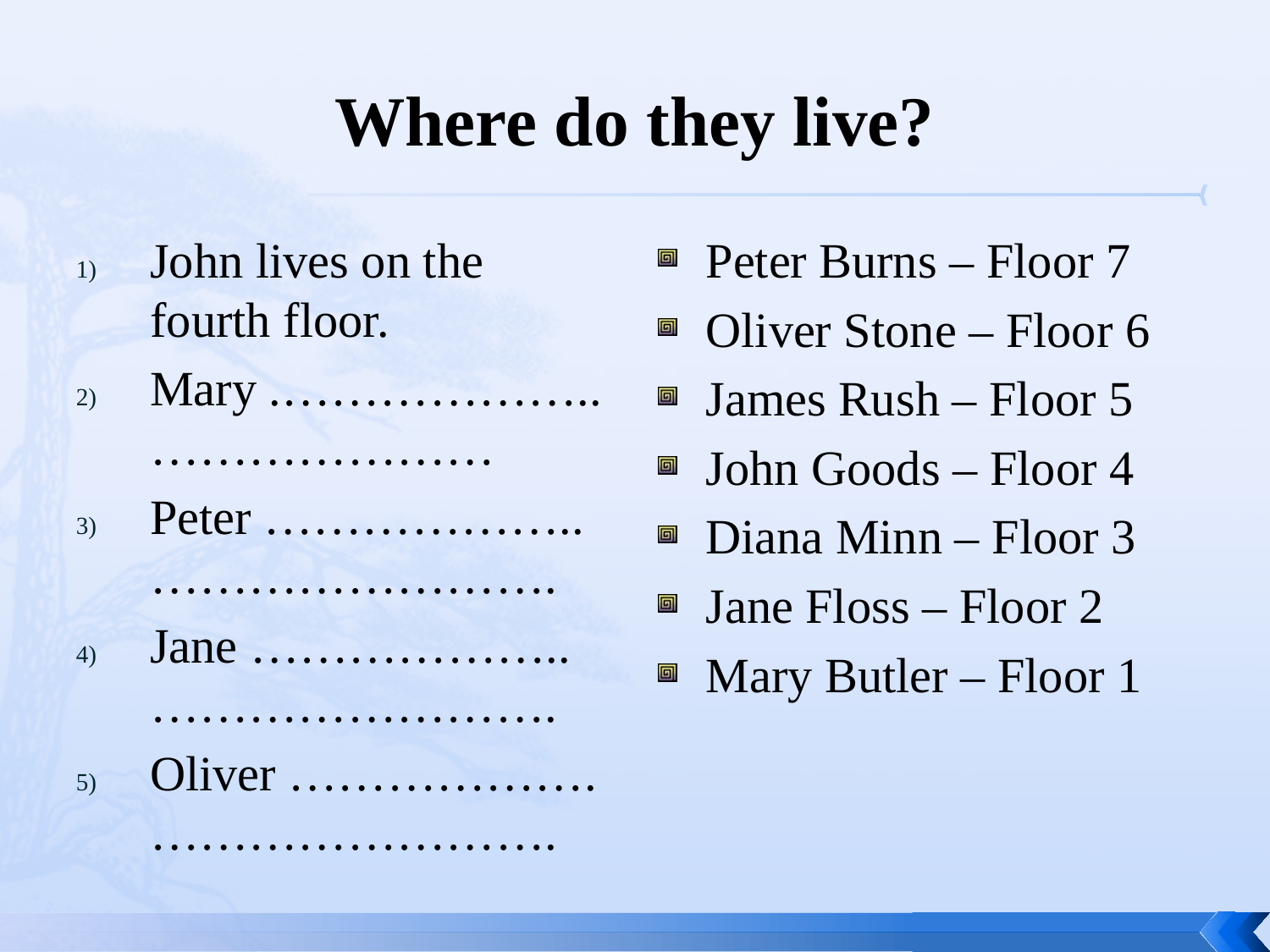

# Where do they live?
John lives on the fourth floor.
Mary .………………..
…………………
Peter ………………..
…………………….
Jane ………………..
…………………….
Oliver ……………….
…………………….
Peter Burns – Floor 7
Oliver Stone – Floor 6
James Rush – Floor 5
John Goods – Floor 4
Diana Minn – Floor 3
Jane Floss – Floor 2
Mary Butler – Floor 1